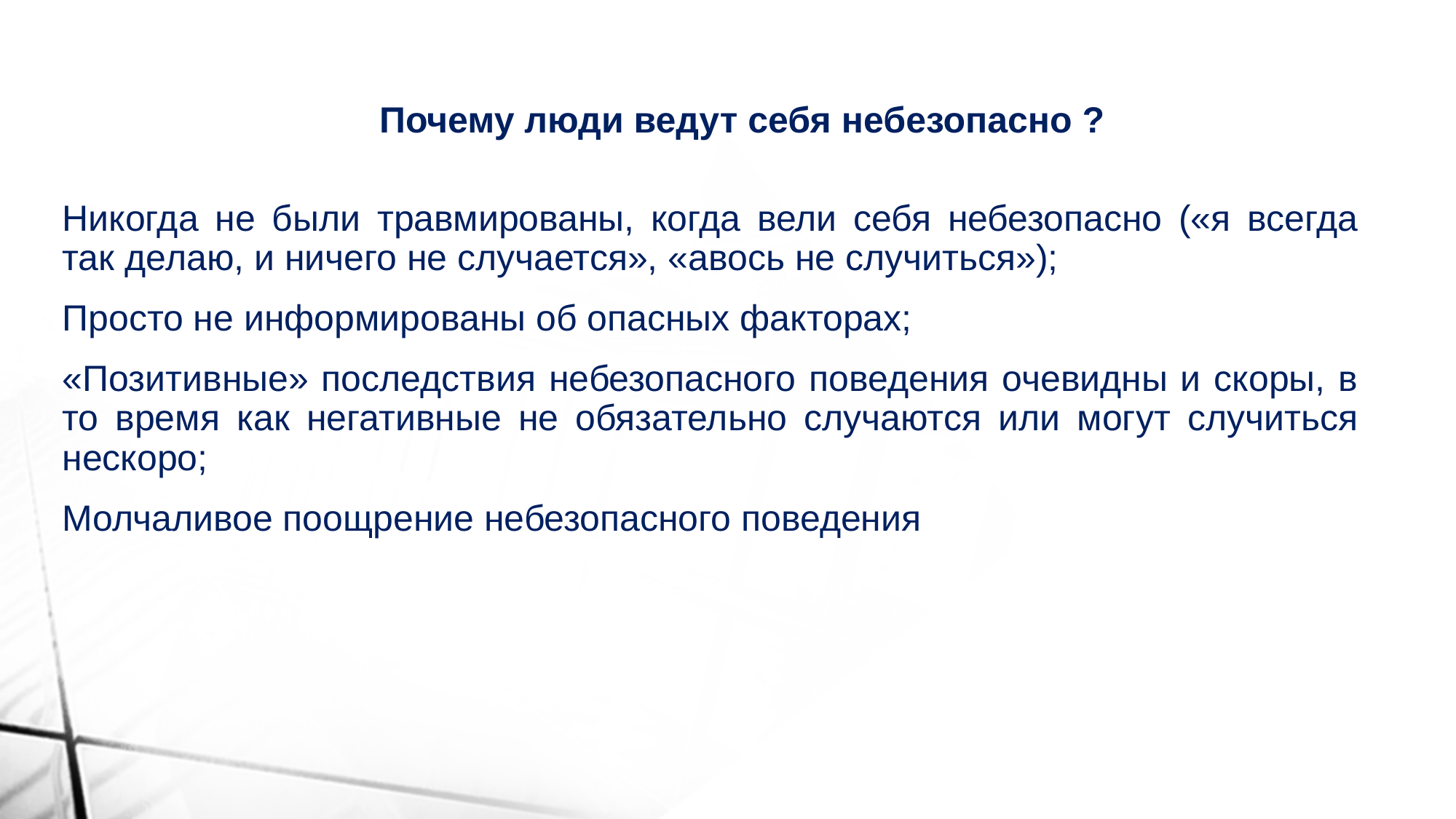

Почему люди ведут себя небезопасно ?
Никогда не были травмированы, когда вели себя небезопасно («я всегда так делаю, и ничего не случается», «авось не случиться»);
Просто не информированы об опасных факторах;
«Позитивные» последствия небезопасного поведения очевидны и скоры, в то время как негативные не обязательно случаются или могут случиться нескоро;
Молчаливое поощрение небезопасного поведения